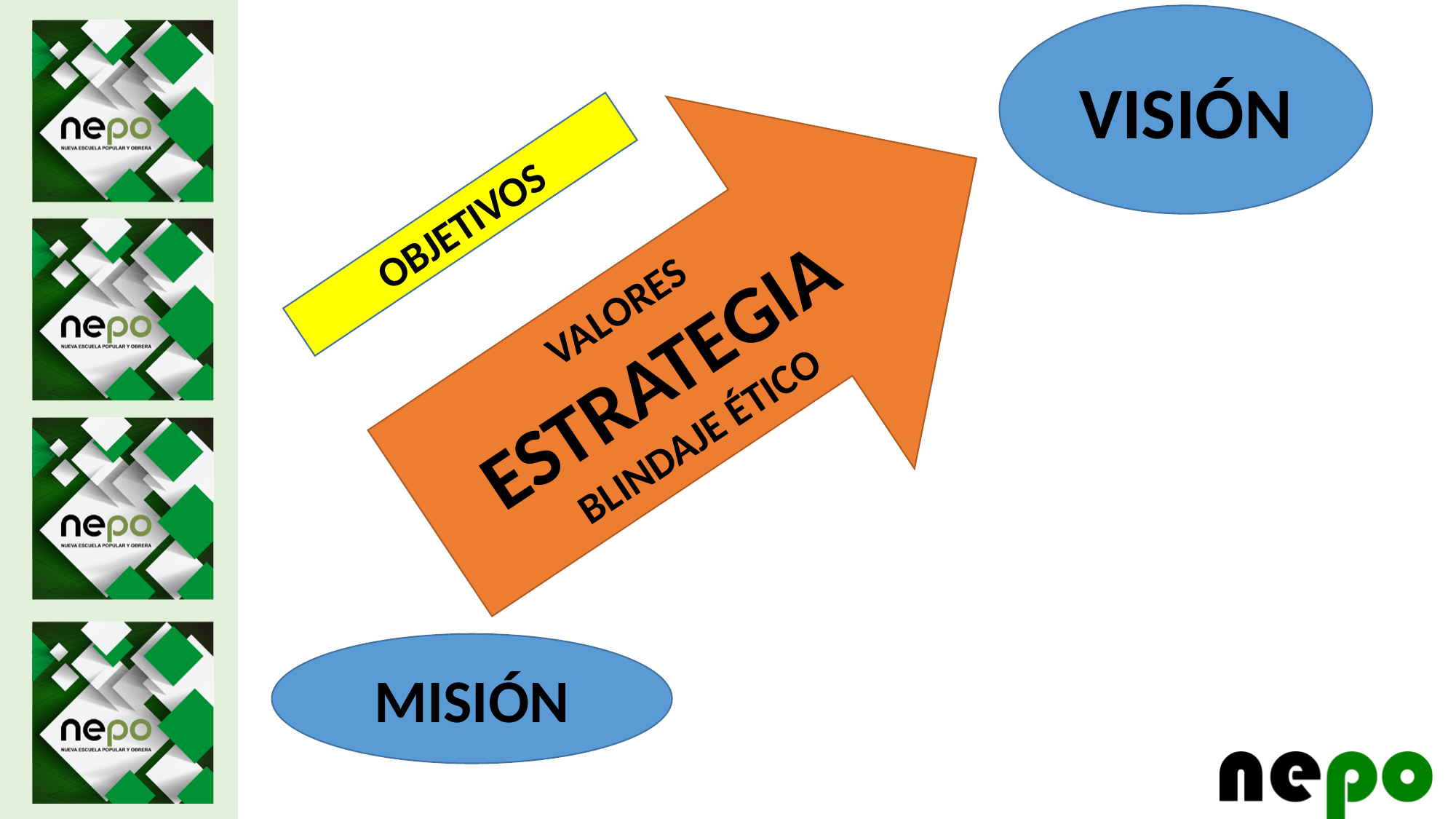

VISIÓN
VALORES
ESTRATEGIA
BLINDAJE ÉTICO
OBJETIVOS
MISIÓN